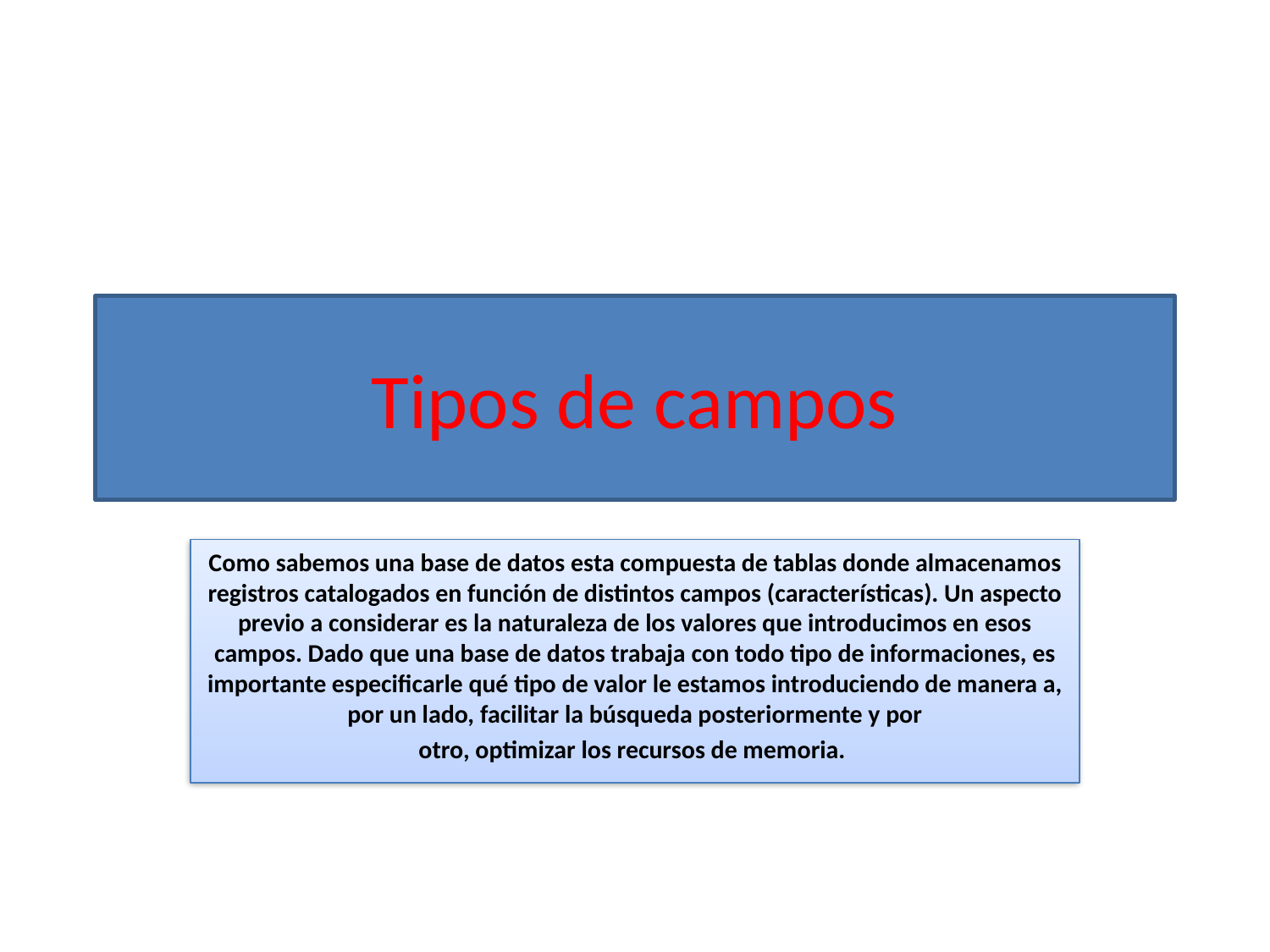

# Tipos de campos
Como sabemos una base de datos esta compuesta de tablas donde almacenamos registros catalogados en función de distintos campos (características). Un aspecto previo a considerar es la naturaleza de los valores que introducimos en esos campos. Dado que una base de datos trabaja con todo tipo de informaciones, es importante especificarle qué tipo de valor le estamos introduciendo de manera a, por un lado, facilitar la búsqueda posteriormente y por
otro, optimizar los recursos de memoria.